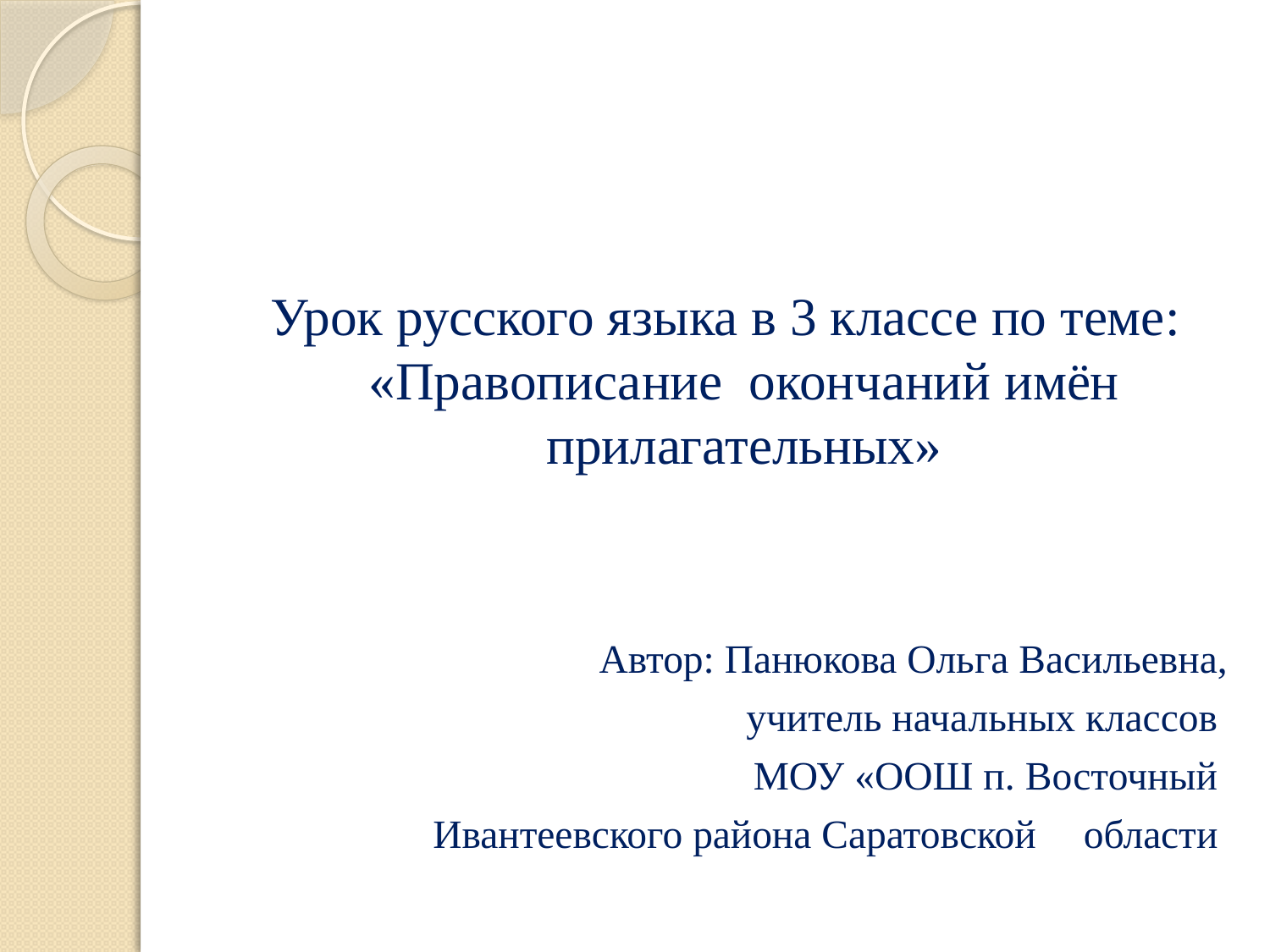

#

Урок русского языка в 3 классе по теме: «Правописание  окончаний имён прилагательных»

Автор: Панюкова Ольга Васильевна,
 учитель начальных классов
МОУ «ООШ п. Восточный
Ивантеевского района Саратовской	 области